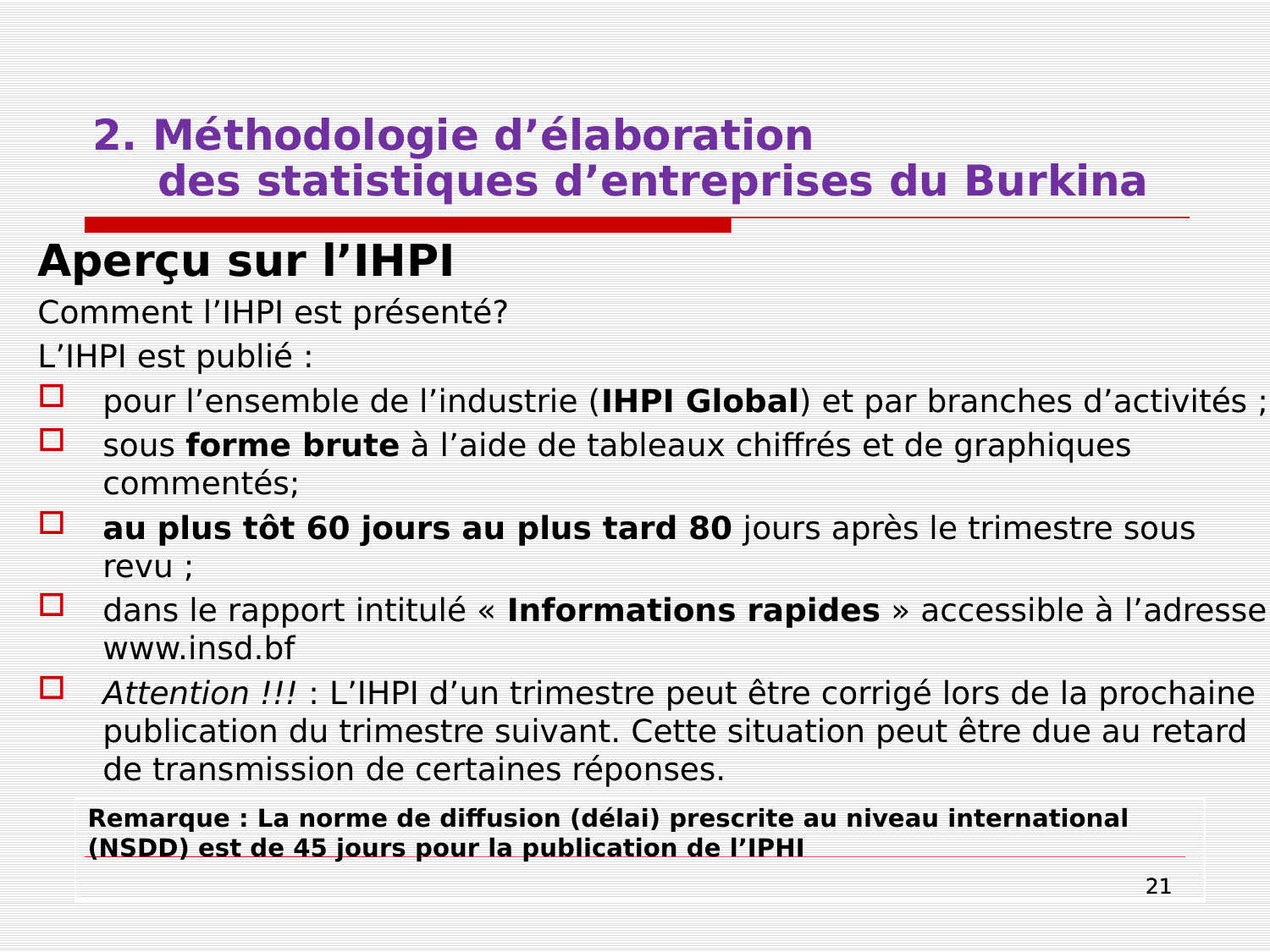

# 2. Méthodologie d’élaboration des statistiques d’entreprises du Burkina
Aperçu sur l’IHPI
Comment l’IHPI est présenté?
L’IHPI est publié :
pour l’ensemble de l’industrie (IHPI Global) et par branches d’activités ;
sous forme brute à l’aide de tableaux chiffrés et de graphiques commentés;
au plus tôt 60 jours au plus tard 80 jours après le trimestre sous revu ;
dans le rapport intitulé « Informations rapides » accessible à l’adresse www.insd.bf
Attention !!! : L’IHPI d’un trimestre peut être corrigé lors de la prochaine publication du trimestre suivant. Cette situation peut être due au retard de transmission de certaines réponses.

| Remarque : La norme de diffusion (délai) prescrite au niveau international (NSDD) est de 45 jours pour la publication de l’IPHI |
| --- |

21
21